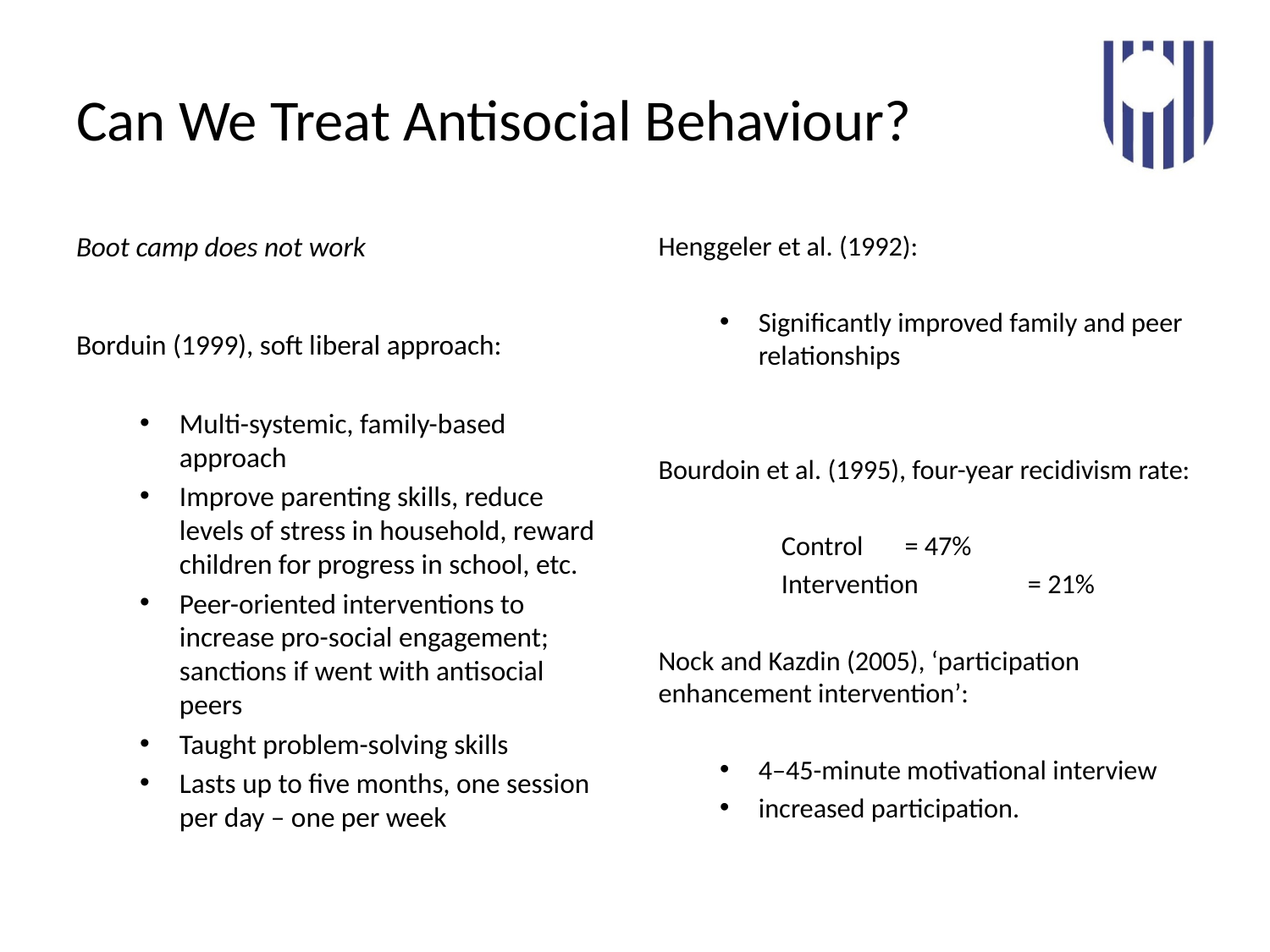

# Can We Treat Antisocial Behaviour?
Boot camp does not work

Borduin (1999), soft liberal approach:

Multi-systemic, family-based approach
Improve parenting skills, reduce levels of stress in household, reward children for progress in school, etc.
Peer-oriented interventions to increase pro-social engagement; sanctions if went with antisocial peers
Taught problem-solving skills
Lasts up to five months, one session per day – one per week
Henggeler et al. (1992):

Significantly improved family and peer relationships

Bourdoin et al. (1995), four-year recidivism rate:

Control 		= 47%
Intervention	= 21%

Nock and Kazdin (2005), ‘participation enhancement intervention’:

4–45-minute motivational interview
increased participation.